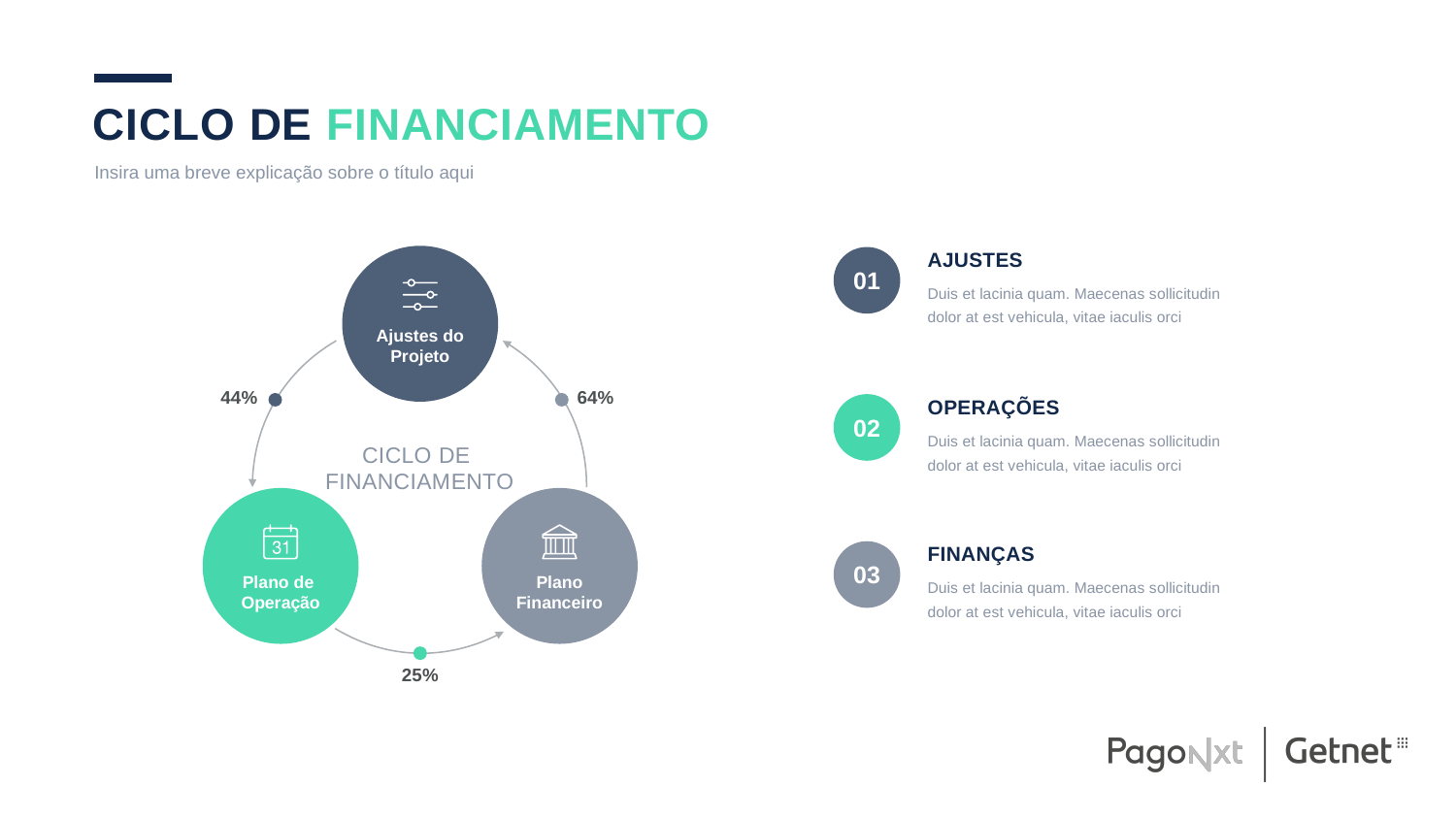

Ciclo de financiamento
Insira uma breve explicação sobre o título aqui

01
ajustes
Duis et lacinia quam. Maecenas sollicitudin dolor at est vehicula, vitae iaculis orci

Ajustes do Projeto

44%
64%

02
operações
Duis et lacinia quam. Maecenas sollicitudin dolor at est vehicula, vitae iaculis orci
Ciclo de
financiamento

Plano de
Operação

Plano
Financeiro

03
finanças
Duis et lacinia quam. Maecenas sollicitudin dolor at est vehicula, vitae iaculis orci

25%